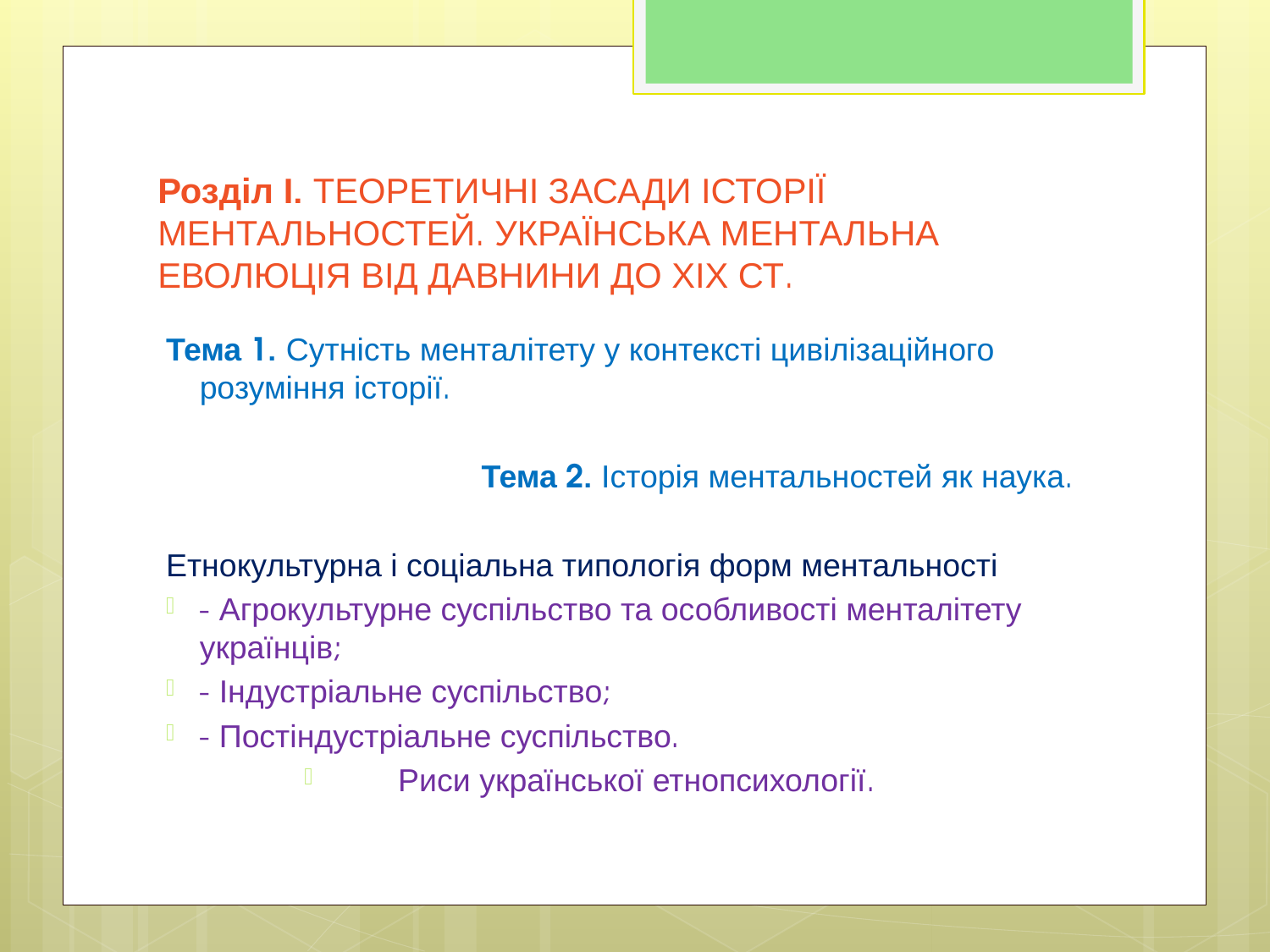

# Розділ І. ТЕОРЕТИЧНІ ЗАСАДИ ІСТОРІЇ МЕНТАЛЬНОСТЕЙ. УКРАЇНСЬКА МЕНТАЛЬНА ЕВОЛЮЦІЯ ВІД ДАВНИНИ ДО ХІХ СТ.
Тема 1. Сутність менталітету у контексті цивілізаційного розуміння історії.

Тема 2. Історія ментальностей як наука.

Етнокультурна і соціальна типологія форм ментальності
- Агрокультурне суспільство та особливості менталітету українців;
- Індустріальне суспільство;
- Постіндустріальне суспільство.
Риси української етнопсихології.